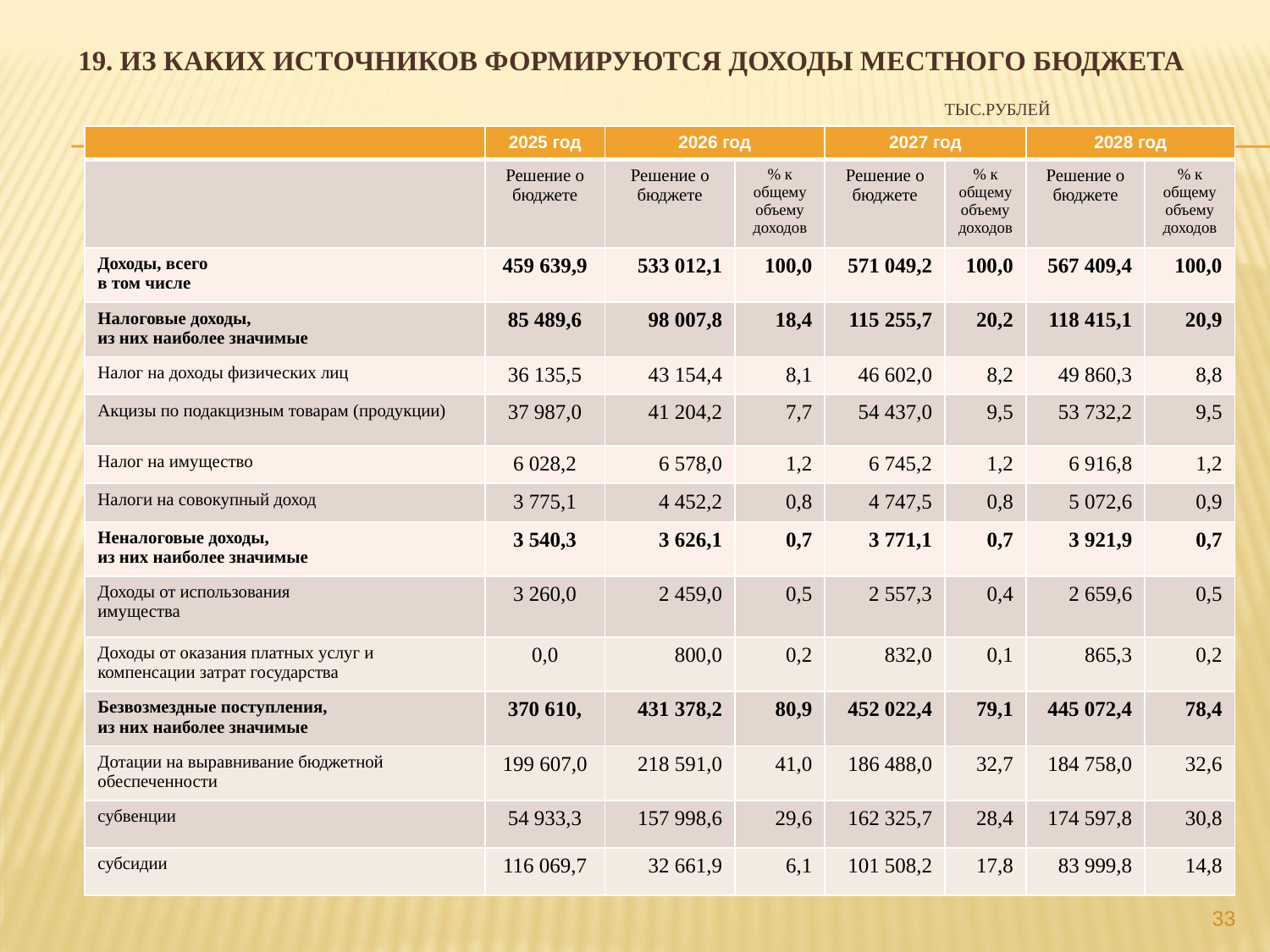

# 19. Из каких источников формируются доходы местного бюджета тыс.рублей
|  | 2025 год | 2026 год |  | 2027 год |  | 2028 год |  |
| --- | --- | --- | --- | --- | --- | --- | --- |
|  | Решение о бюджете | Решение о бюджете | % к общему объему доходов | Решение о бюджете | % к общему объему доходов | Решение о бюджете | % к общему объему доходов |
| Доходы, всего в том числе | 459 639,9 | 533 012,1 | 100,0 | 571 049,2 | 100,0 | 567 409,4 | 100,0 |
| Налоговые доходы, из них наиболее значимые | 85 489,6 | 98 007,8 | 18,4 | 115 255,7 | 20,2 | 118 415,1 | 20,9 |
| Налог на доходы физических лиц | 36 135,5 | 43 154,4 | 8,1 | 46 602,0 | 8,2 | 49 860,3 | 8,8 |
| Акцизы по подакцизным товарам (продукции) | 37 987,0 | 41 204,2 | 7,7 | 54 437,0 | 9,5 | 53 732,2 | 9,5 |
| Налог на имущество | 6 028,2 | 6 578,0 | 1,2 | 6 745,2 | 1,2 | 6 916,8 | 1,2 |
| Налоги на совокупный доход | 3 775,1 | 4 452,2 | 0,8 | 4 747,5 | 0,8 | 5 072,6 | 0,9 |
| Неналоговые доходы, из них наиболее значимые | 3 540,3 | 3 626,1 | 0,7 | 3 771,1 | 0,7 | 3 921,9 | 0,7 |
| Доходы от использования имущества | 3 260,0 | 2 459,0 | 0,5 | 2 557,3 | 0,4 | 2 659,6 | 0,5 |
| Доходы от оказания платных услуг и компенсации затрат государства | 0,0 | 800,0 | 0,2 | 832,0 | 0,1 | 865,3 | 0,2 |
| Безвозмездные поступления, из них наиболее значимые | 370 610, | 431 378,2 | 80,9 | 452 022,4 | 79,1 | 445 072,4 | 78,4 |
| Дотации на выравнивание бюджетной обеспеченности | 199 607,0 | 218 591,0 | 41,0 | 186 488,0 | 32,7 | 184 758,0 | 32,6 |
| субвенции | 54 933,3 | 157 998,6 | 29,6 | 162 325,7 | 28,4 | 174 597,8 | 30,8 |
| субсидии | 116 069,7 | 32 661,9 | 6,1 | 101 508,2 | 17,8 | 83 999,8 | 14,8 |
33